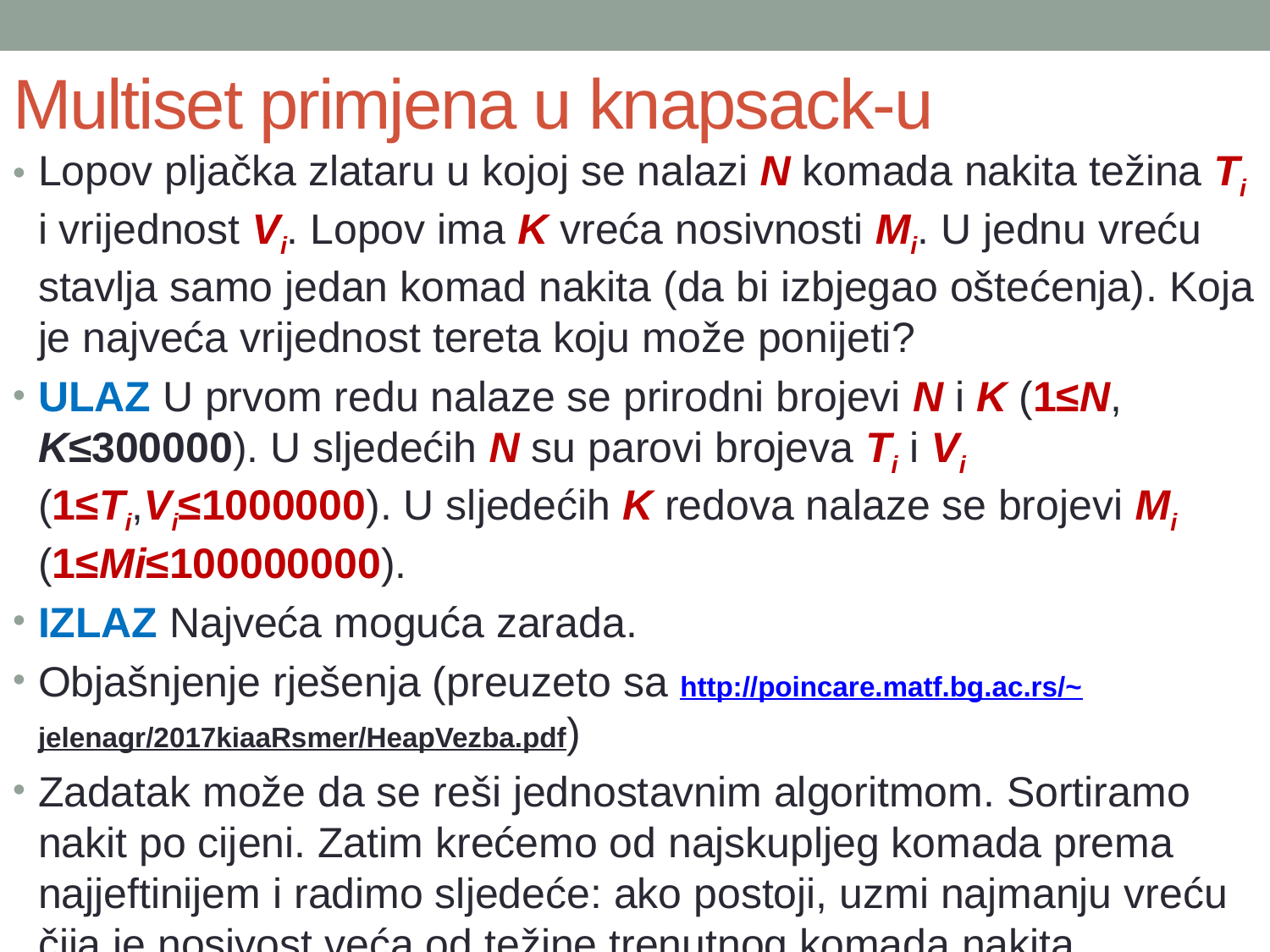

# Multiset primjena u knapsack-u
Lopov pljačka zlataru u kojoj se nalazi N komada nakita težina Ti i vrijednost Vi. Lopov ima K vreća nosivnosti Mi. U jednu vreću stavlja samo jedan komad nakita (da bi izbjegao oštećenja). Koja je najveća vrijednost tereta koju može ponijeti?
ULAZ U prvom redu nalaze se prirodni brojevi N i K (1≤N, K≤300000). U sljedećih N su parovi brojeva Ti i Vi (1≤Ti,Vi≤1000000). U sljedećih K redova nalaze se brojevi Mi (1≤Mi≤100000000).
IZLAZ Najveća moguća zarada.
Objašnjenje rješenja (preuzeto sa http://poincare.matf.bg.ac.rs/~jelenagr/2017kiaaRsmer/HeapVezba.pdf)
Zadatak može da se reši jednostavnim algoritmom. Sortiramo nakit po cijeni. Zatim krećemo od najskupljeg komada prema najjeftinijem i radimo sljedeće: ako postoji, uzmi najmanju vreću čija je nosivost veća od težine trenutnog komada nakita.